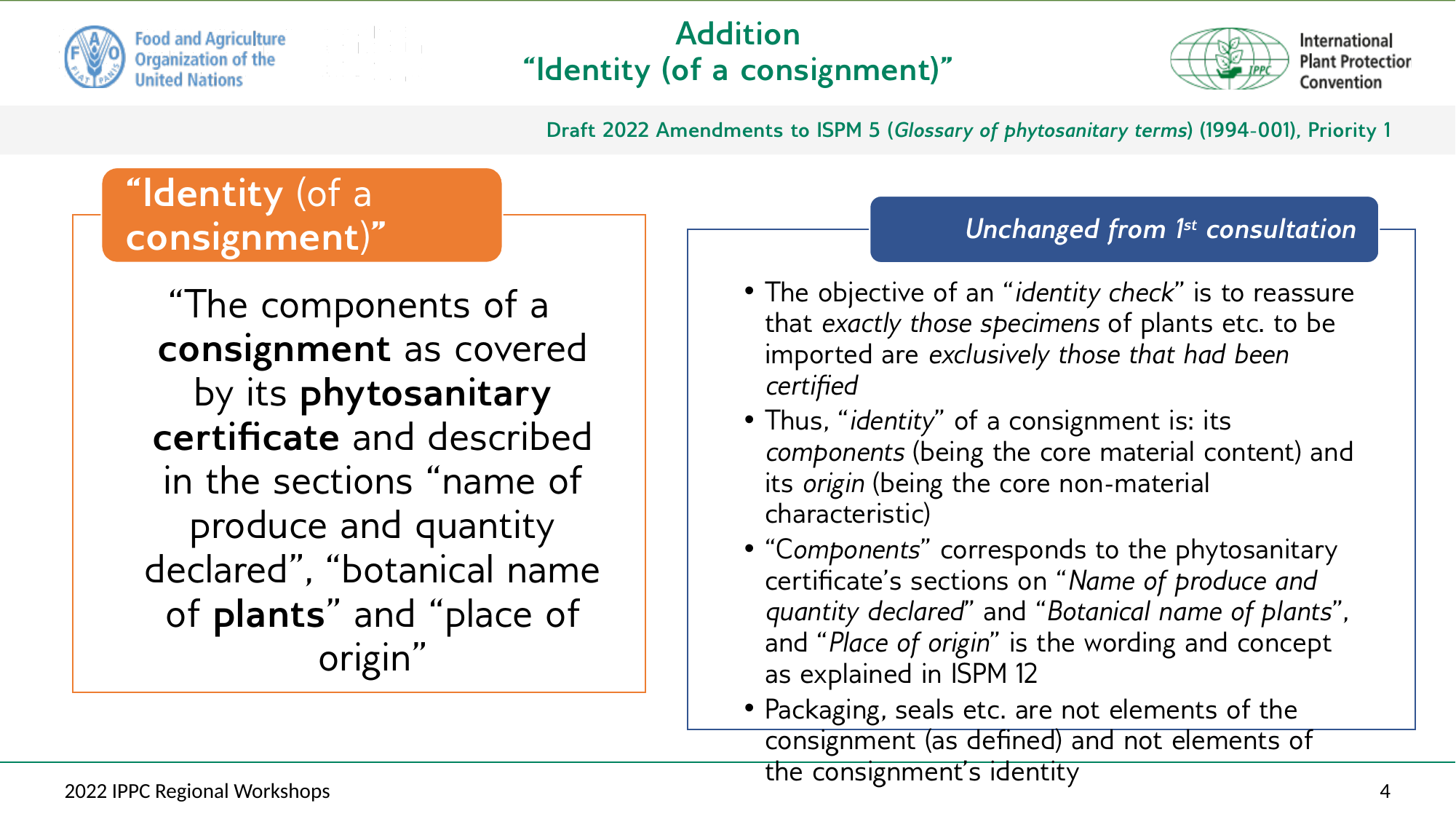

# Addition “Identity (of a consignment)”
“The components of a consignment as covered by its phytosanitary certificate and described in the sections “name of produce and quantity declared”, “botanical name of plants” and “place of origin”
“Identity (of a consignment)”
The objective of an “identity check” is to reassure that exactly those specimens of plants etc. to be imported are exclusively those that had been certified
Thus, “identity” of a consignment is: its components (being the core material content) and its origin (being the core non-material characteristic)
“Components” corresponds to the phytosanitary certificate’s sections on “Name of produce and quantity declared” and “Botanical name of plants”, and “Place of origin” is the wording and concept as explained in ISPM 12
Packaging, seals etc. are not elements of the consignment (as defined) and not elements of the consignment’s identity
Unchanged from 1st consultation